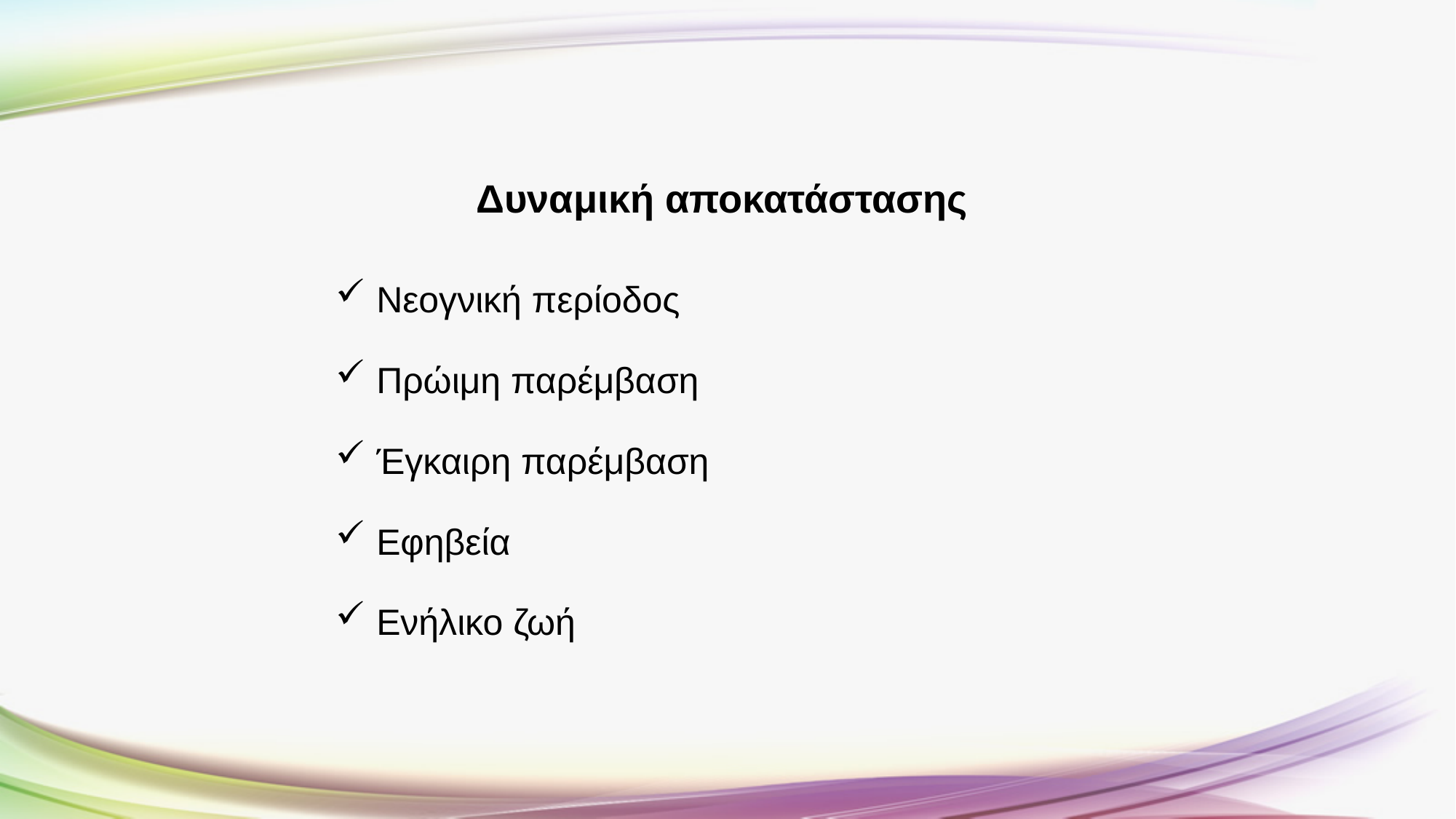

# Δυναμική αποκατάστασης
Νεογνική περίοδος
Πρώιμη παρέμβαση
Έγκαιρη παρέμβαση
Εφηβεία
Ενήλικο ζωή